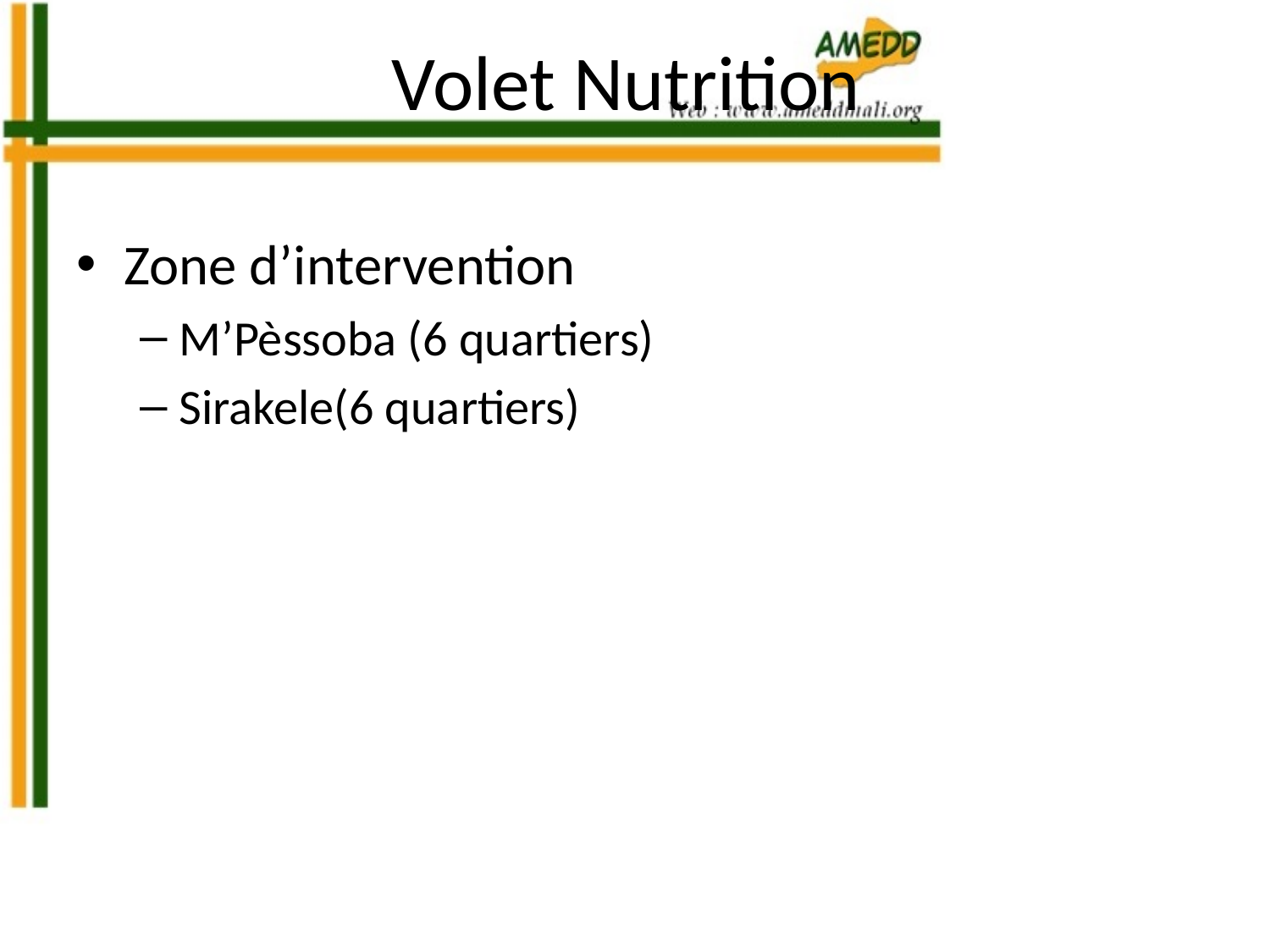

# Volet Nutrition
Zone d’intervention
M’Pèssoba (6 quartiers)
Sirakele(6 quartiers)